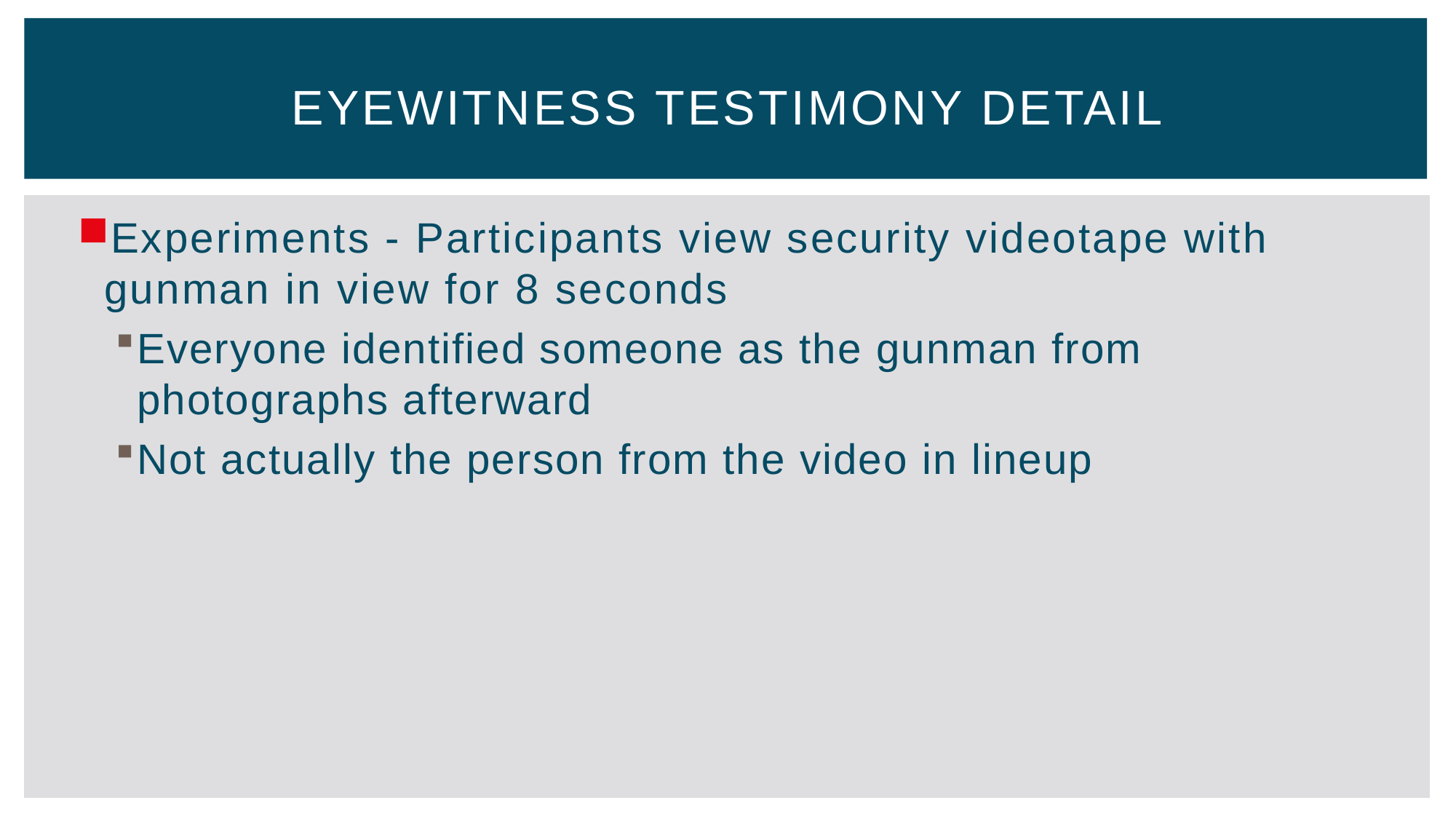

# Eyewitness Testimony Detail
Experiments - Participants view security videotape with gunman in view for 8 seconds
Everyone identified someone as the gunman from photographs afterward
Not actually the person from the video in lineup

23